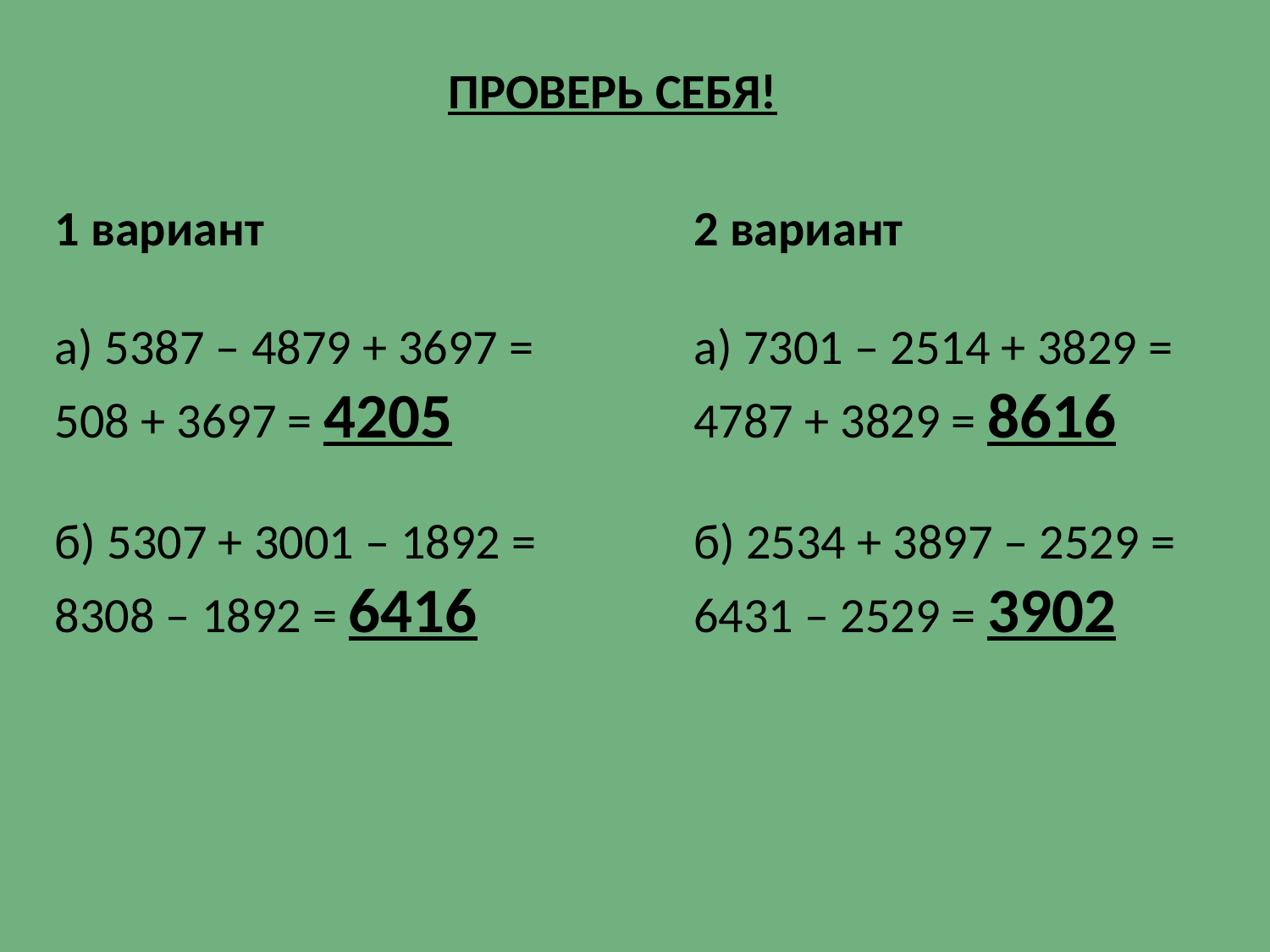

ПРОВЕРЬ СЕБЯ!
1 вариант

а) 5387 – 4879 + 3697 = 508 + 3697 = 4205

б) 5307 + 3001 – 1892 = 8308 – 1892 = 6416

2 вариант

а) 7301 – 2514 + 3829 =
4787 + 3829 = 8616

б) 2534 + 3897 – 2529 =
6431 – 2529 = 3902